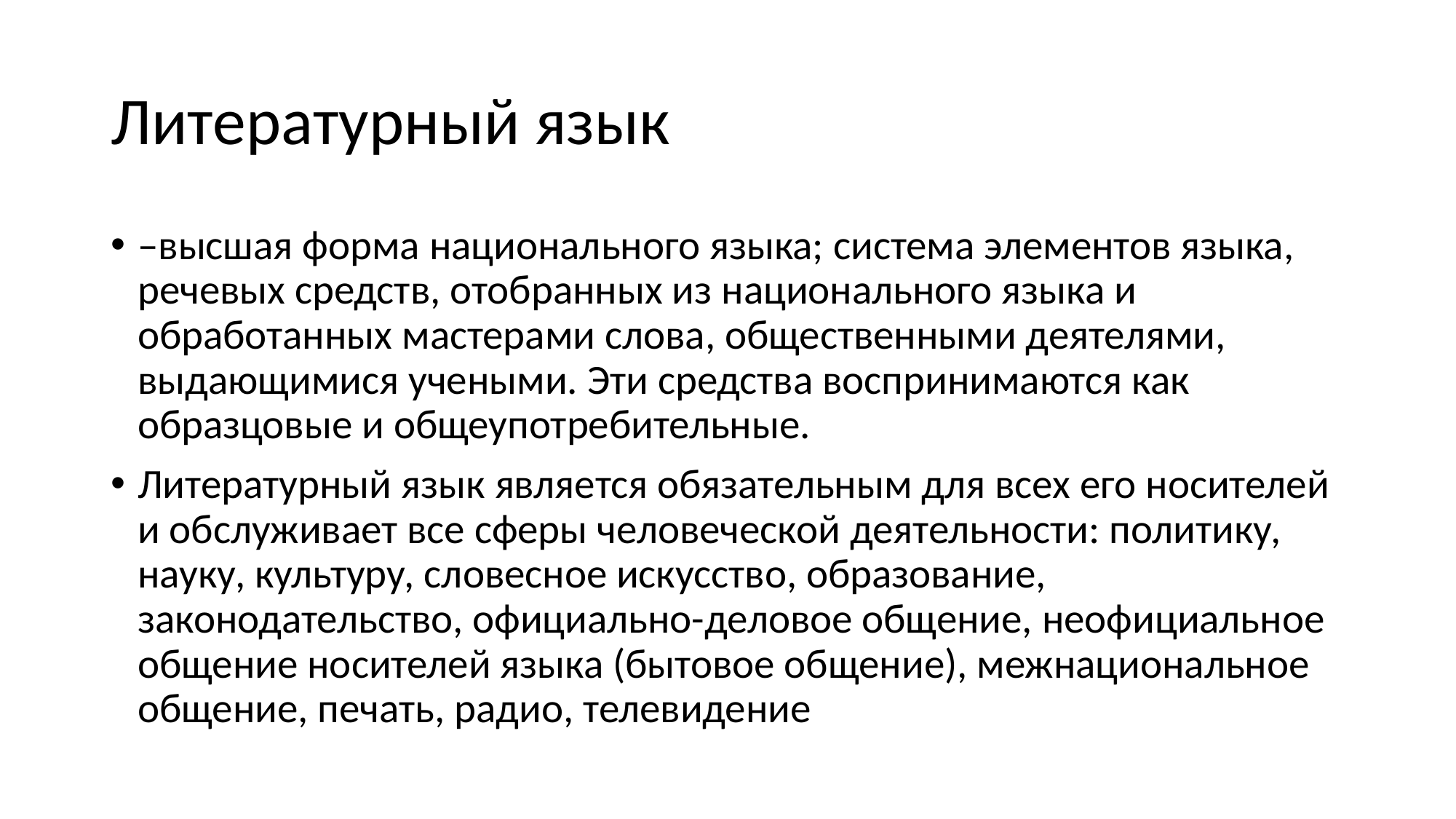

# Литературный язык
–высшая форма национального языка; система элементов языка, речевых средств, отобранных из национального языка и обработанных мастерами слова, общественными деятелями, выдающимися учеными. Эти средства воспринимаются как образцовые и общеупотребительные.
Литературный язык является обязательным для всех его носителей и обслуживает все сферы человеческой деятельности: политику, науку, культуру, словесное искусство, образование, законодательство, официально-деловое общение, неофициальное общение носителей языка (бытовое общение), межнациональное общение, печать, радио, телевидение